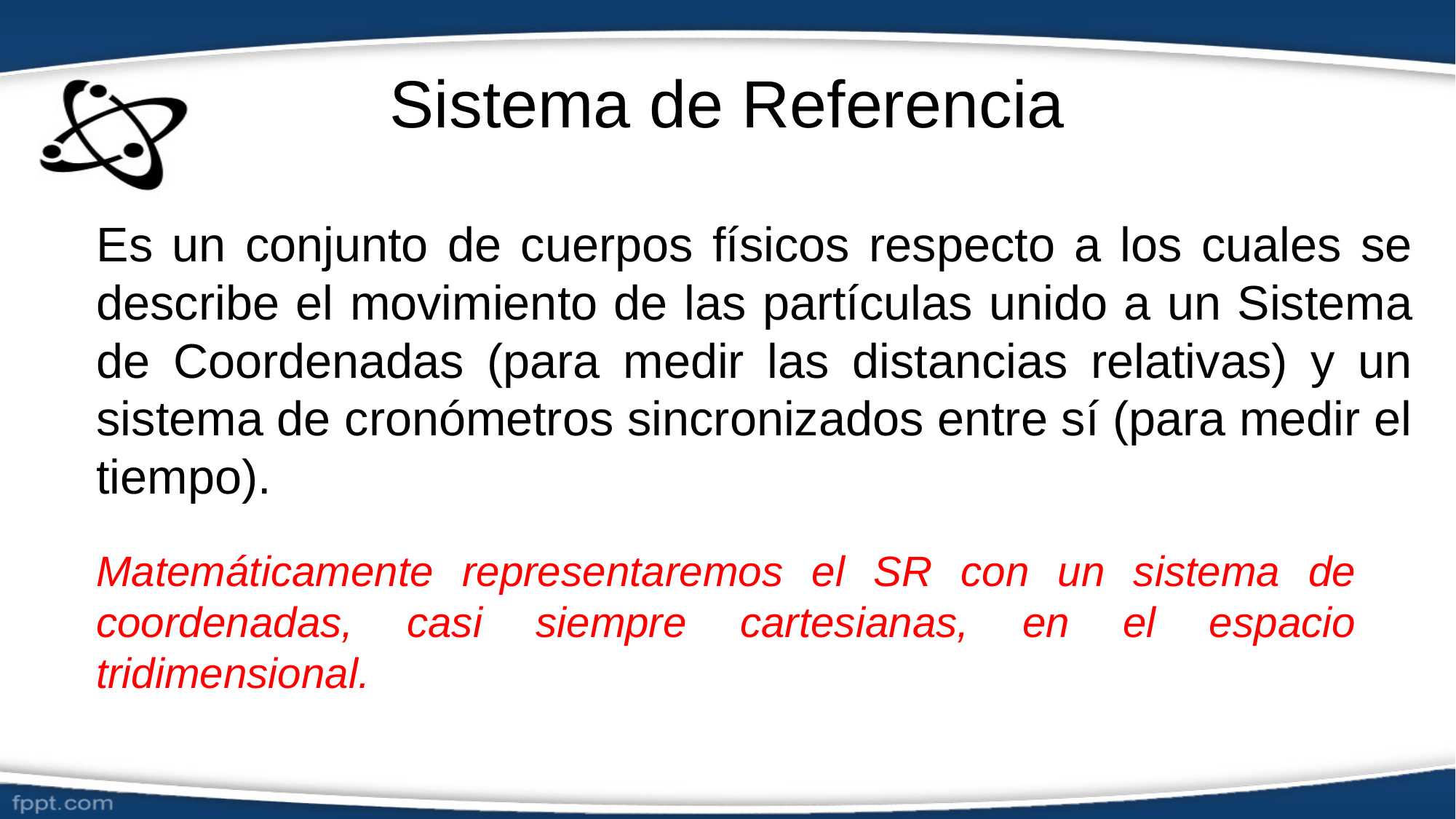

# Sistema de Referencia
Es un conjunto de cuerpos físicos respecto a los cuales se describe el movimiento de las partículas unido a un Sistema de Coordenadas (para medir las distancias relativas) y un sistema de cronómetros sincronizados entre sí (para medir el tiempo).
Matemáticamente representaremos el SR con un sistema de coordenadas, casi siempre cartesianas, en el espacio tridimensional.